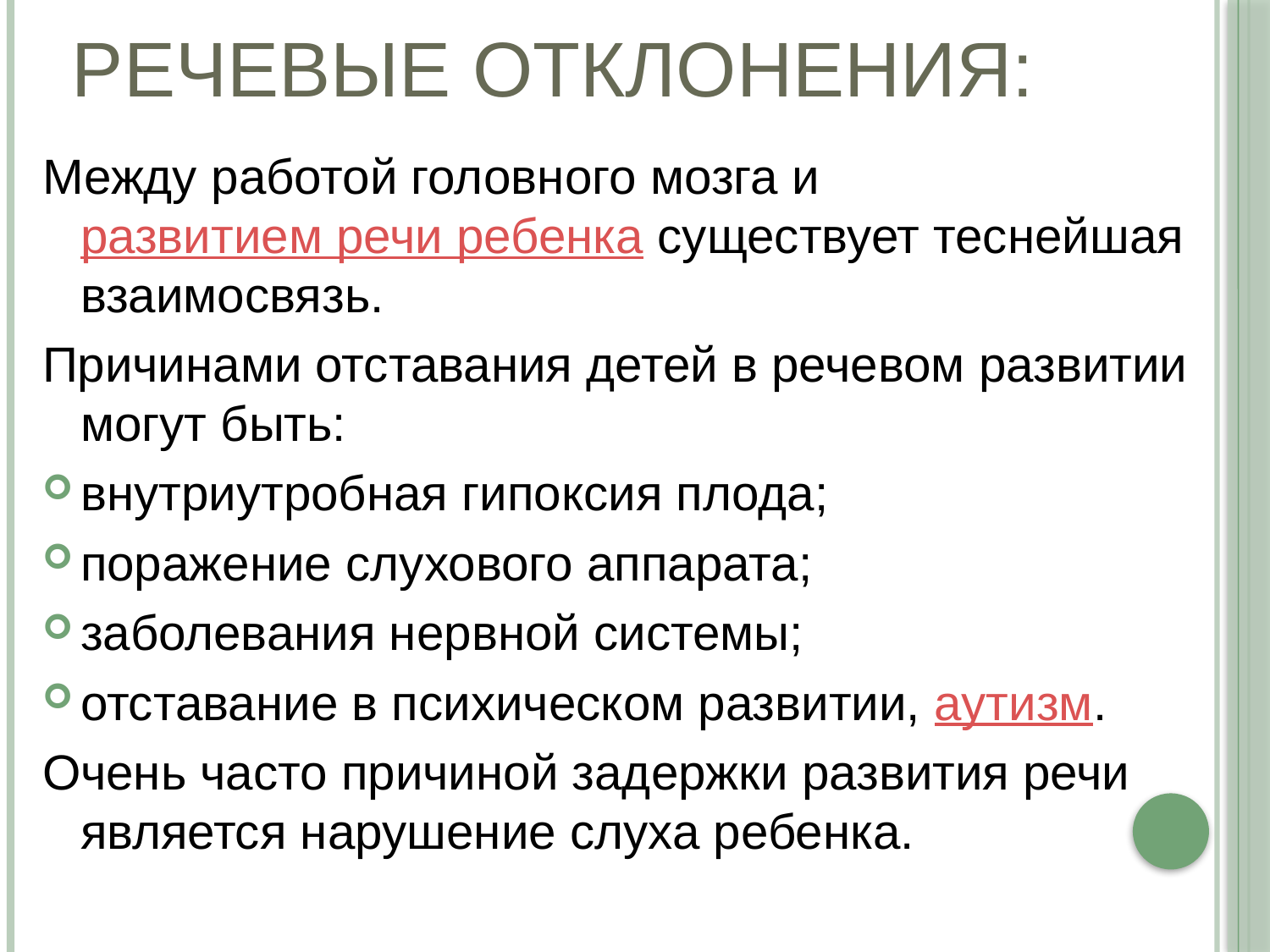

# Речевые отклонения:
Между работой головного мозга и развитием речи ребенка существует теснейшая взаимосвязь.
Причинами отставания детей в речевом развитии могут быть:
внутриутробная гипоксия плода;
поражение слухового аппарата;
заболевания нервной системы;
отставание в психическом развитии, аутизм.
Очень часто причиной задержки развития речи является нарушение слуха ребенка.